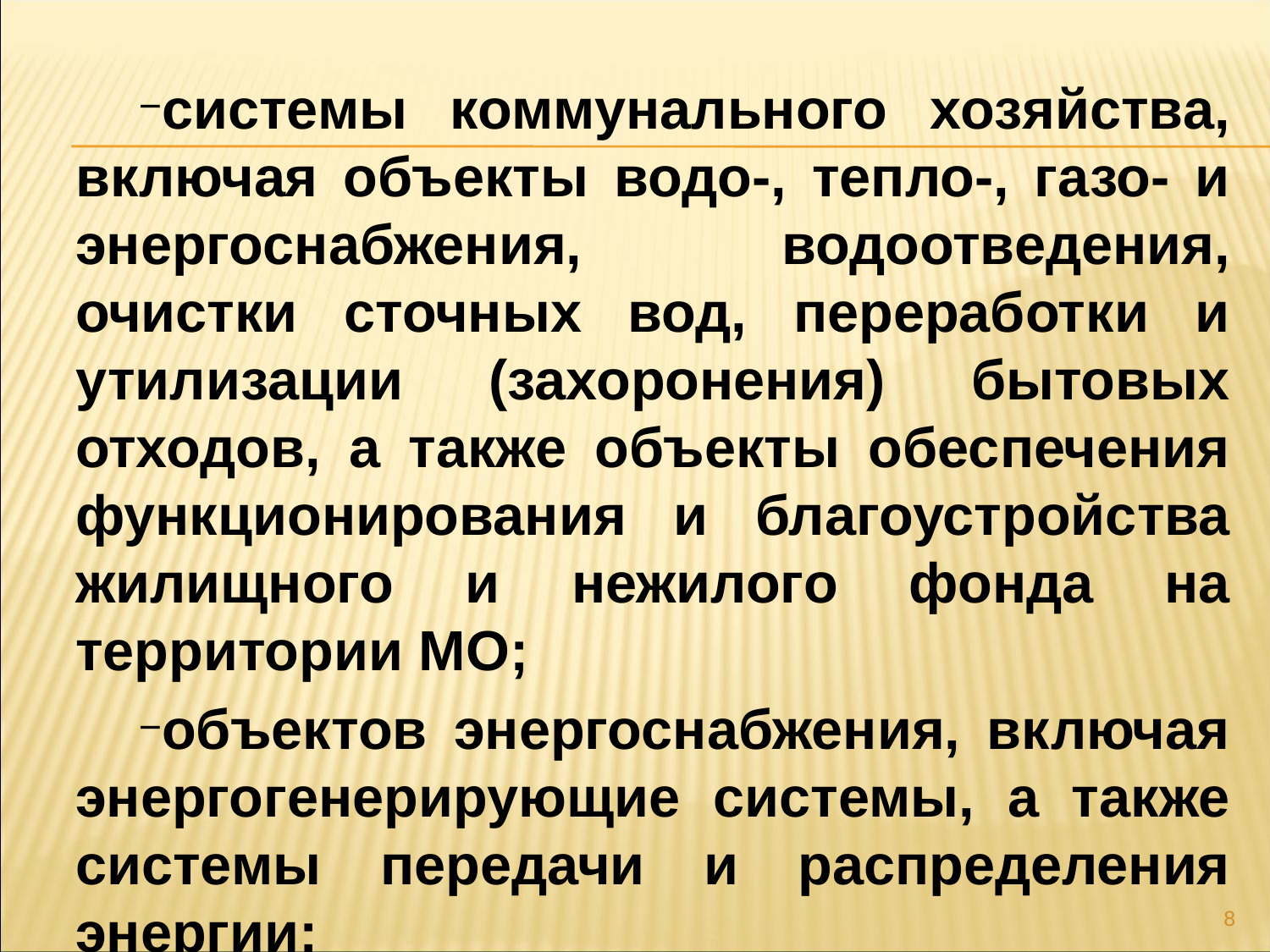

системы коммунального хозяйства, включая объекты водо-, тепло-, газо- и энергоснабжения, водоотведения, очистки сточных вод, переработки и утилизации (захоронения) бытовых отходов, а также объекты обеспечения функционирования и благоустройства жилищного и нежилого фонда на территории МО;
объектов энергоснабжения, включая энергогенерирующие системы, а также системы передачи и распределения энергии;
8